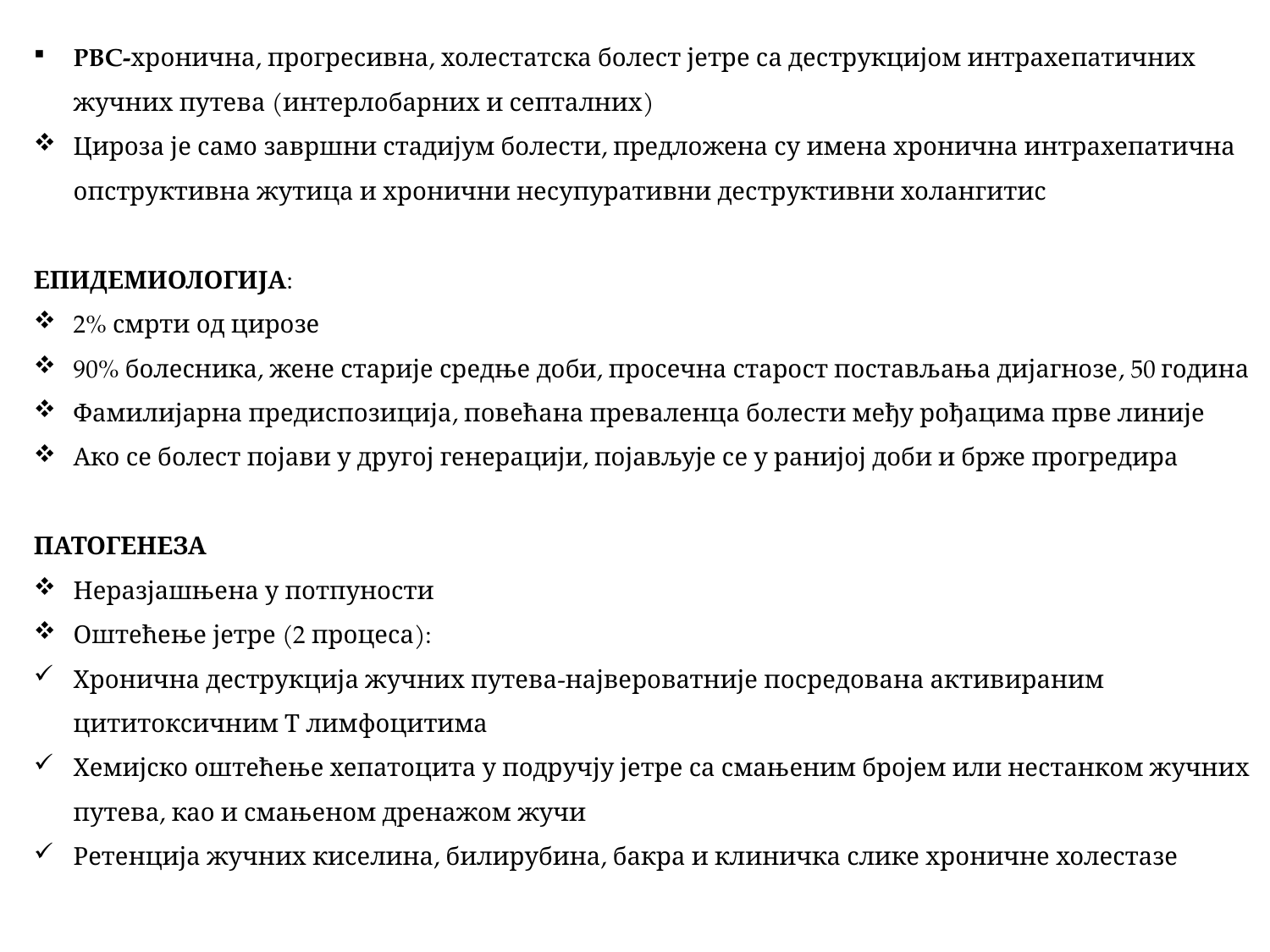

PBC-хронична, прогресивна, холестатска болест јетре са деструкцијом интрахепатичних жучних путева (интерлобарних и септалних)
Цироза је само завршни стадијум болести, предложена су имена хронична интрахепатична опструктивна жутица и хронични несупуративни деструктивни холангитис

ЕПИДЕМИОЛОГИЈА:
2% смрти од цирозе
90% болесника, жене старије средње доби, просечна старост постављања дијагнозе, 50 година
Фамилијарна предиспозиција, повећана преваленца болести међу рођацима прве линије
Ако се болест појави у другој генерацији, појављује се у ранијој доби и брже прогредира

ПАТОГЕНЕЗА
Неразјашњена у потпуности
Оштећење јетре (2 процеса):
Хронична деструкција жучних путева-највероватније посредована активираним цититоксичним Т лимфоцитима
Хемијско оштећење хепатоцита у подручју јетре са смањеним бројем или нестанком жучних путева, као и смањеном дренажом жучи
Ретенција жучних киселина, билирубина, бакра и клиничка слике хроничне холестазе